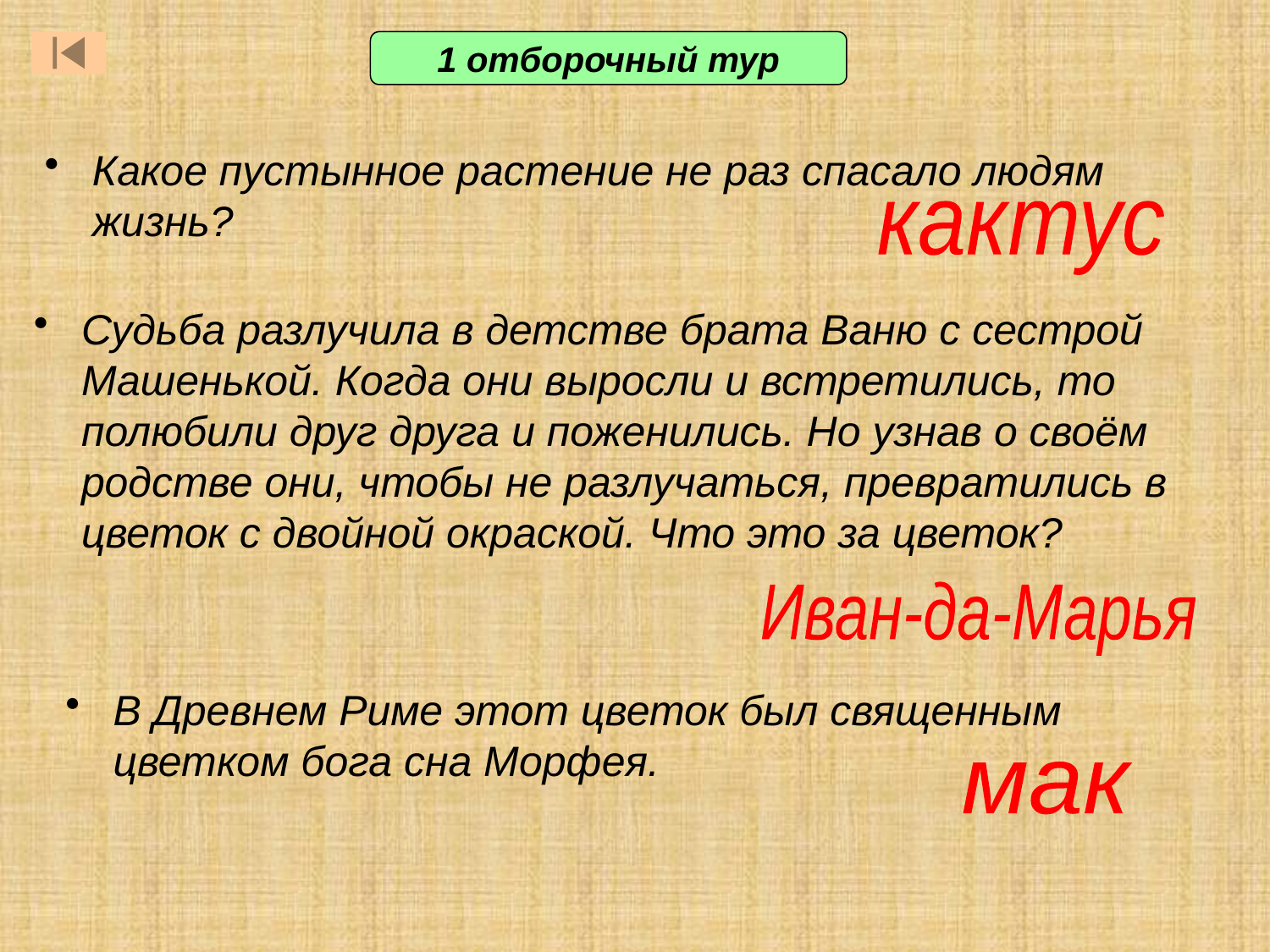

1 отборочный тур
Какое пустынное растение не раз спасало людям жизнь?
кактус
Судьба разлучила в детстве брата Ваню с сестрой Машенькой. Когда они выросли и встретились, то полюбили друг друга и поженились. Но узнав о своём родстве они, чтобы не разлучаться, превратились в цветок с двойной окраской. Что это за цветок?
Иван-да-Марья
В Древнем Риме этот цветок был священным цветком бога сна Морфея.
мак